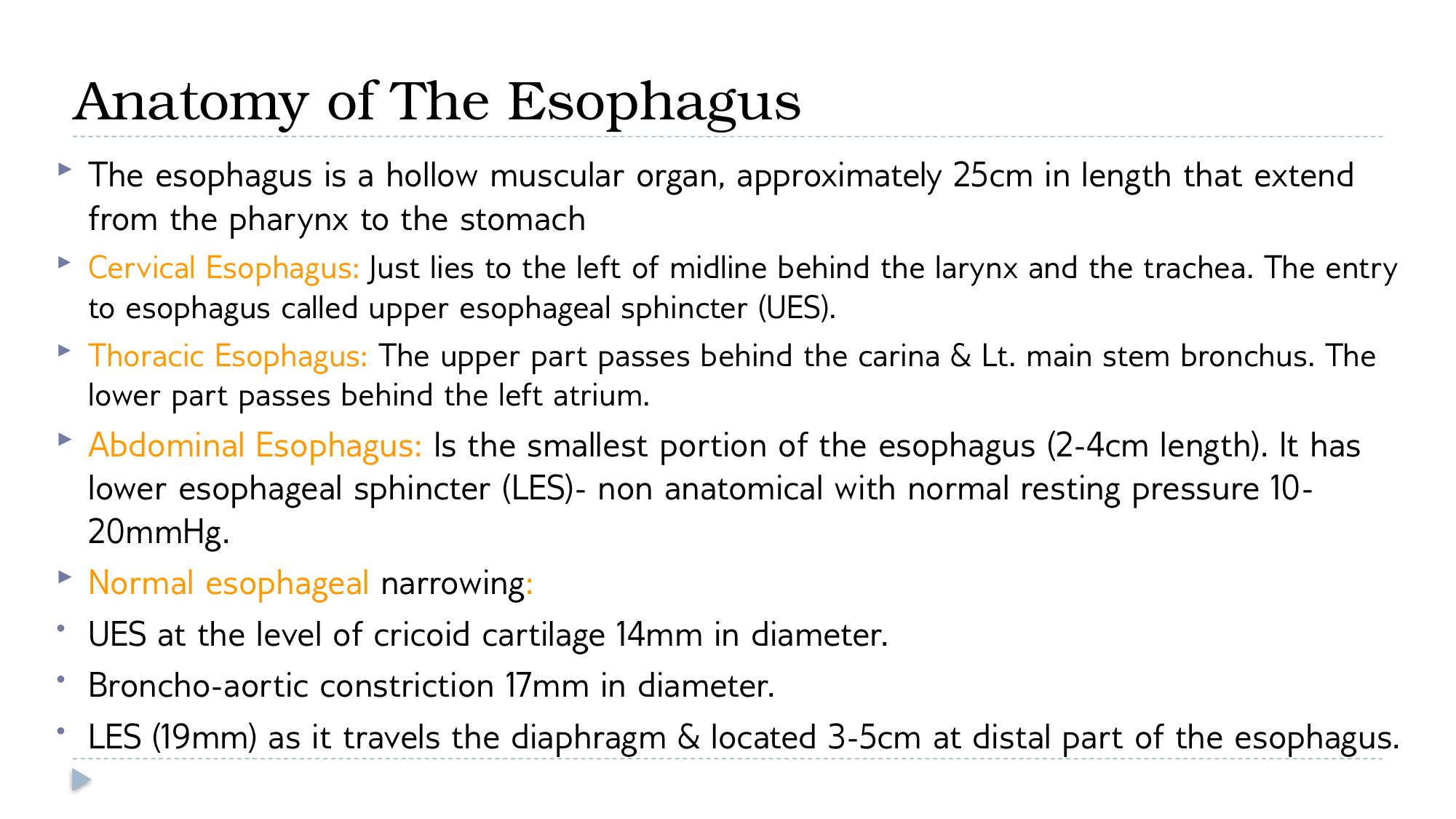

# Anatomy of The Esophagus
The esophagus is a hollow muscular organ, approximately 25cm in length that extend from the pharynx to the stomach
Cervical Esophagus: Just lies to the left of midline behind the larynx and the trachea. The entry to esophagus called upper esophageal sphincter (UES).
Thoracic Esophagus: The upper part passes behind the carina & Lt. main stem bronchus. The lower part passes behind the left atrium.
Abdominal Esophagus: Is the smallest portion of the esophagus (2-4cm length). It has lower esophageal sphincter (LES)- non anatomical with normal resting pressure 10-20mmHg.
Normal esophageal narrowing:
UES at the level of cricoid cartilage 14mm in diameter.
Broncho-aortic constriction 17mm in diameter.
LES (19mm) as it travels the diaphragm & located 3-5cm at distal part of the esophagus.